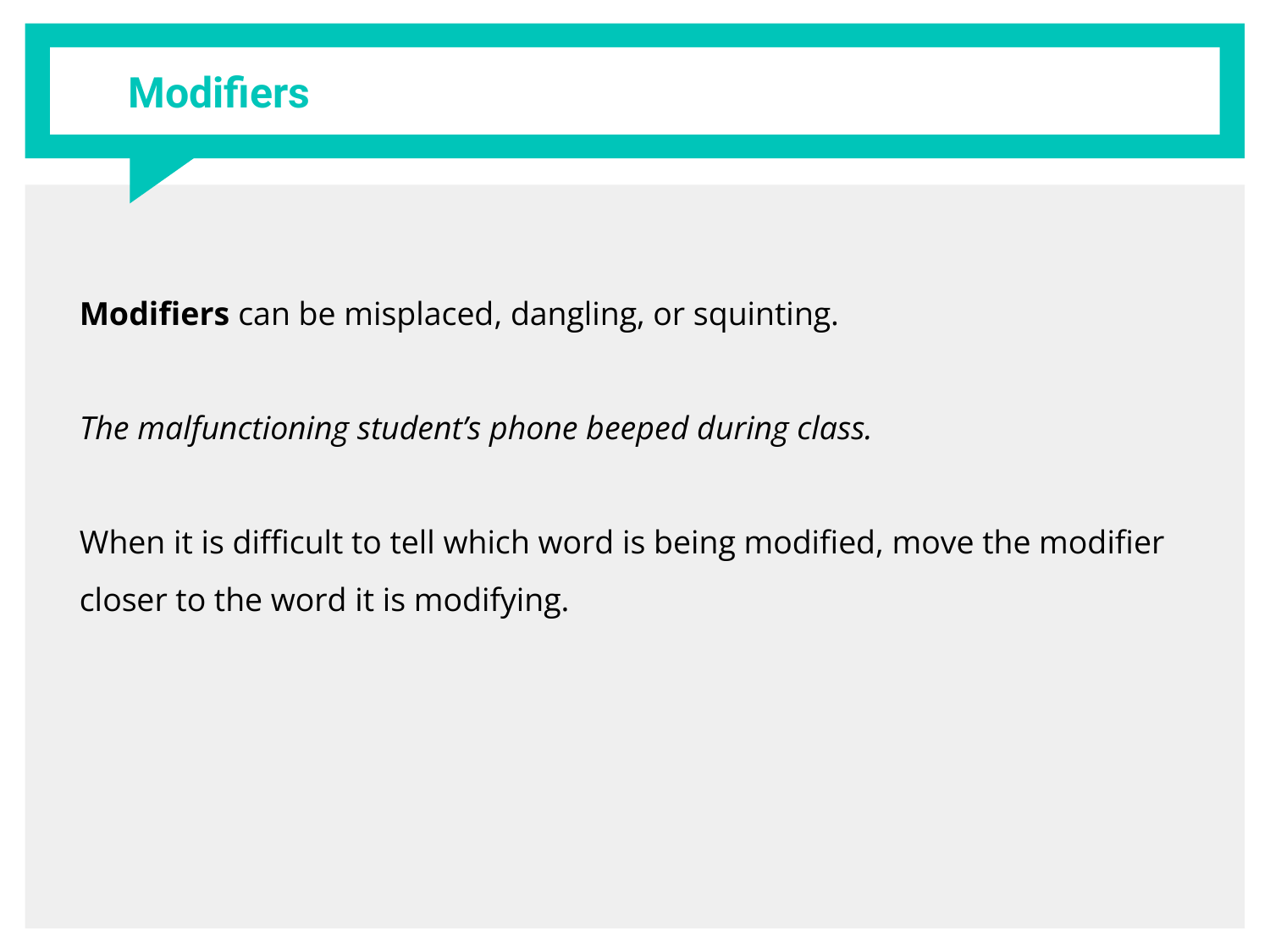

# Modifiers
Modifiers can be misplaced, dangling, or squinting.

The malfunctioning student’s phone beeped during class.

When it is difficult to tell which word is being modified, move the modifier closer to the word it is modifying.